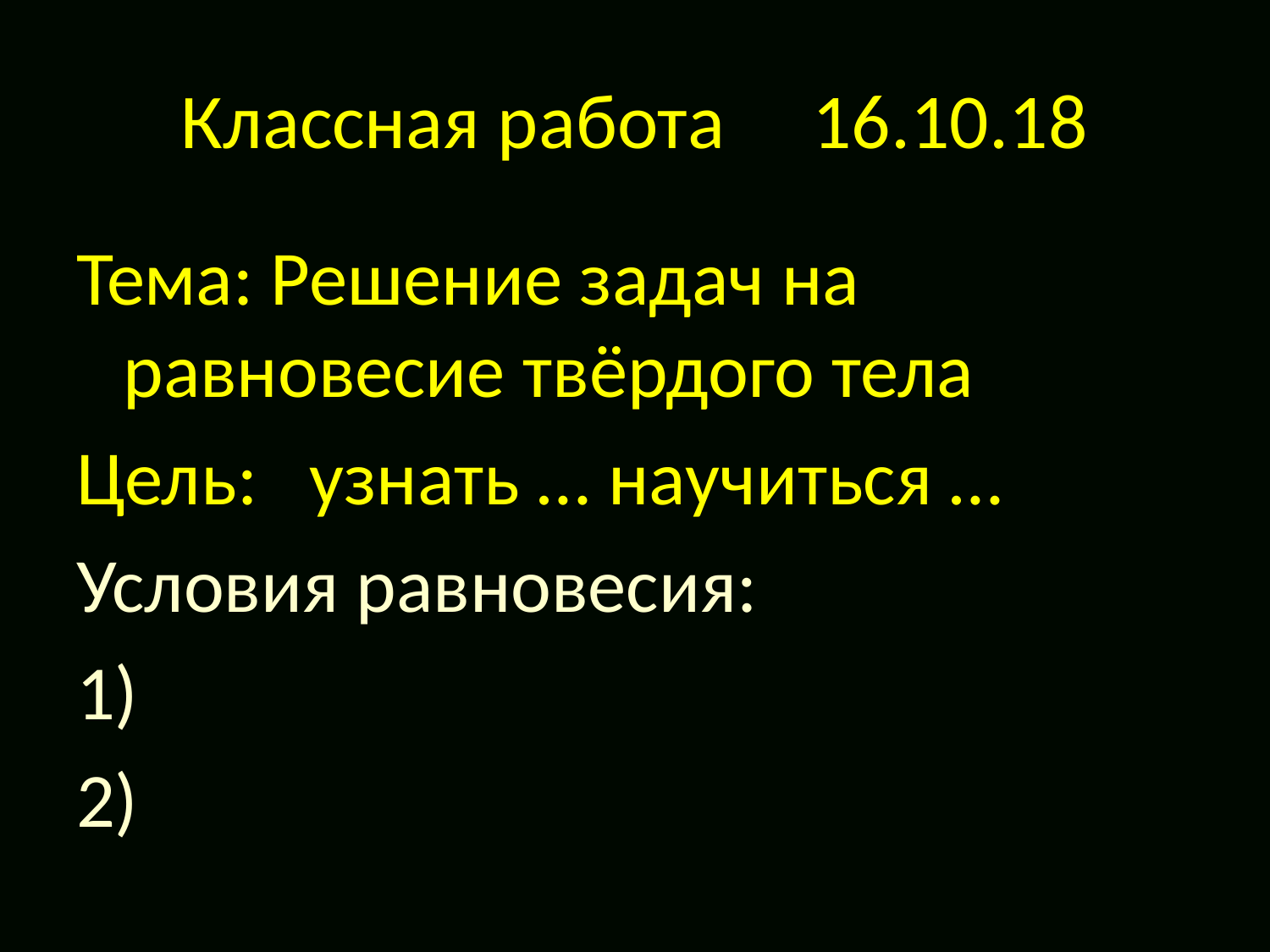

# Классная работа     16.10.18
Тема: Решение задач на равновесие твёрдого тела
Цель:   узнать … научиться …
Условия равновесия:
1)
2)